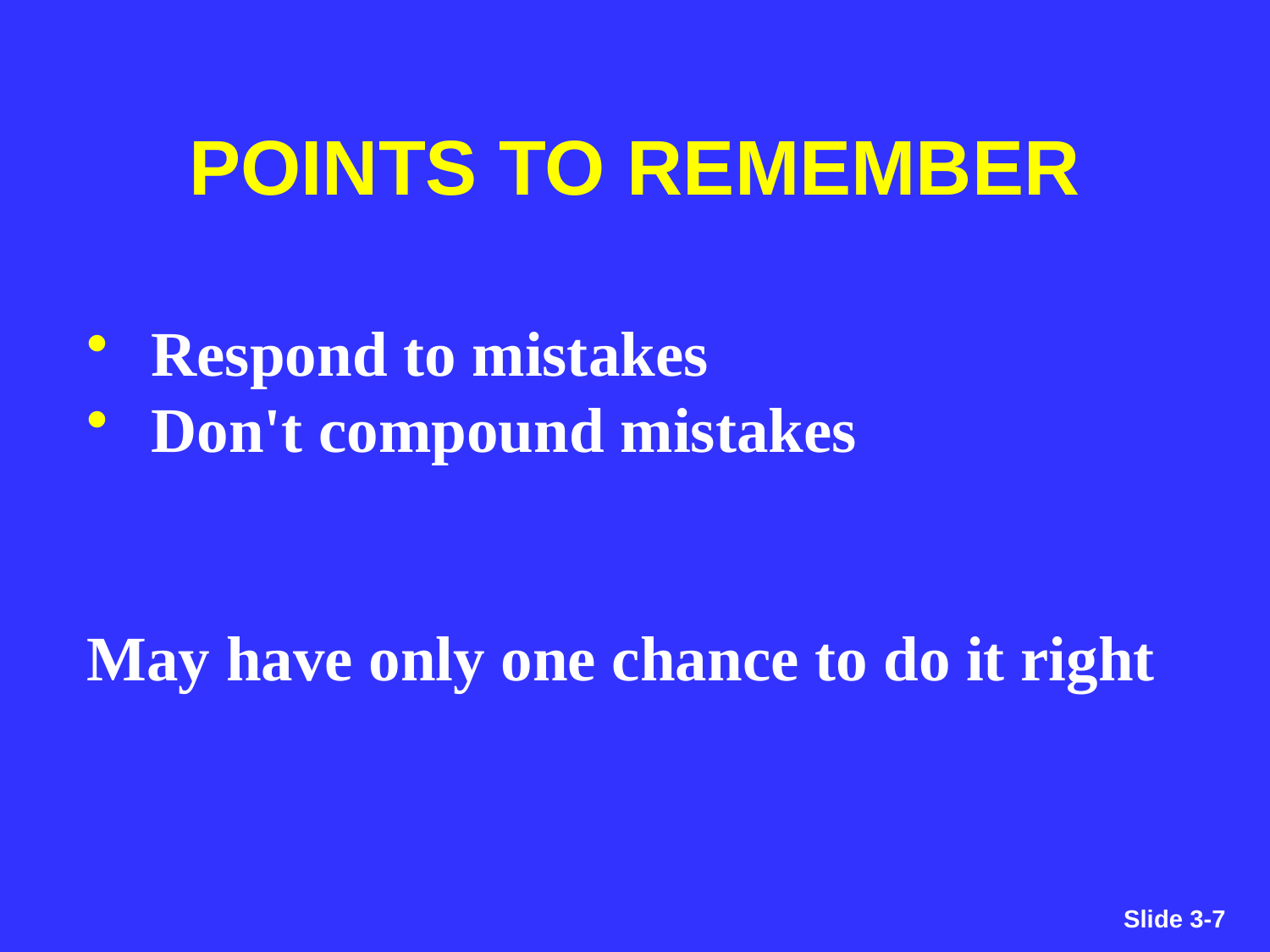

POINTS TO REMEMBER
Respond to mistakes
Don't compound mistakes

May have only one chance to do it right

Slide 3-7